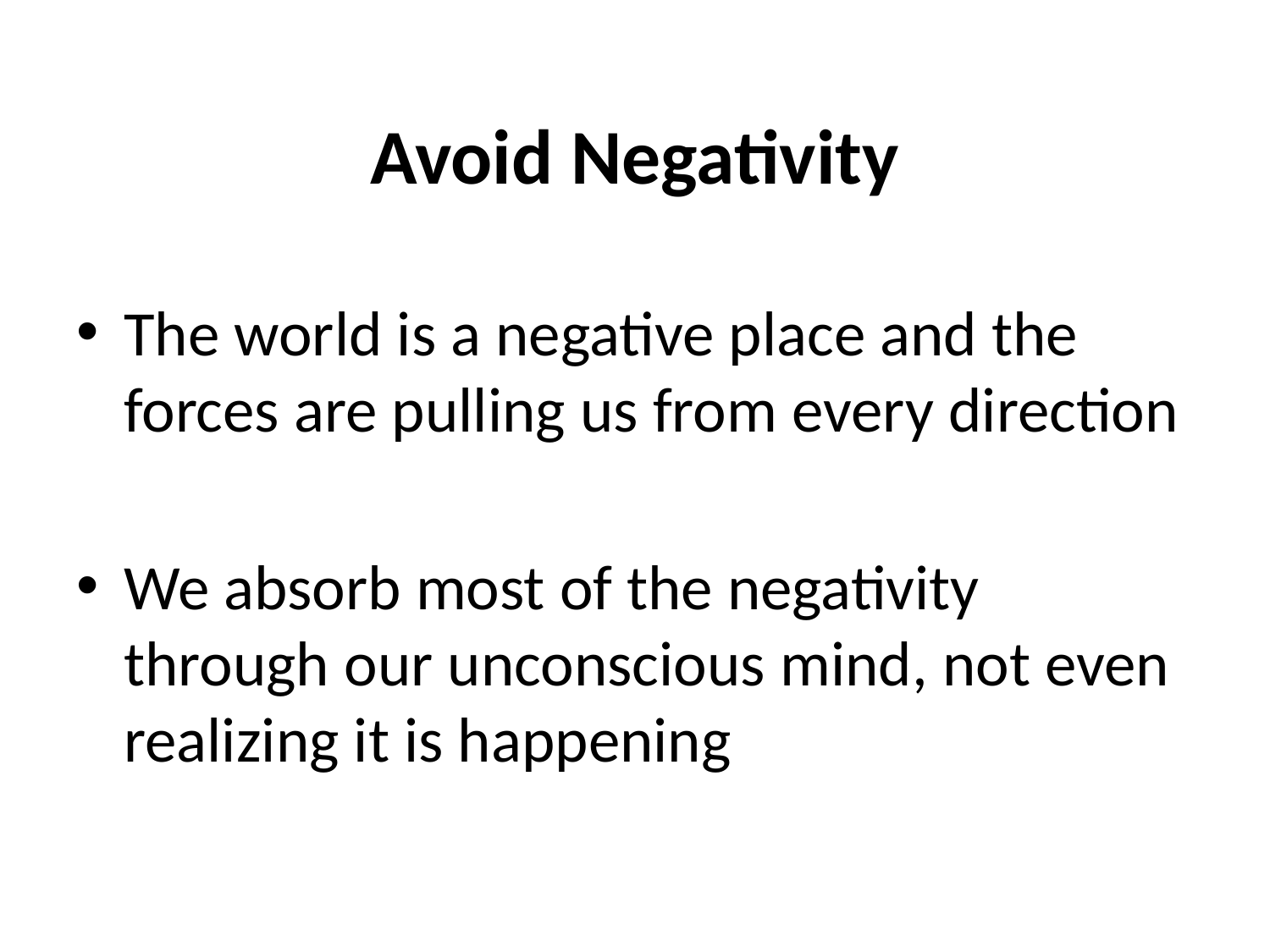

# Avoid Negativity
The world is a negative place and the forces are pulling us from every direction

We absorb most of the negativity through our unconscious mind, not even realizing it is happening